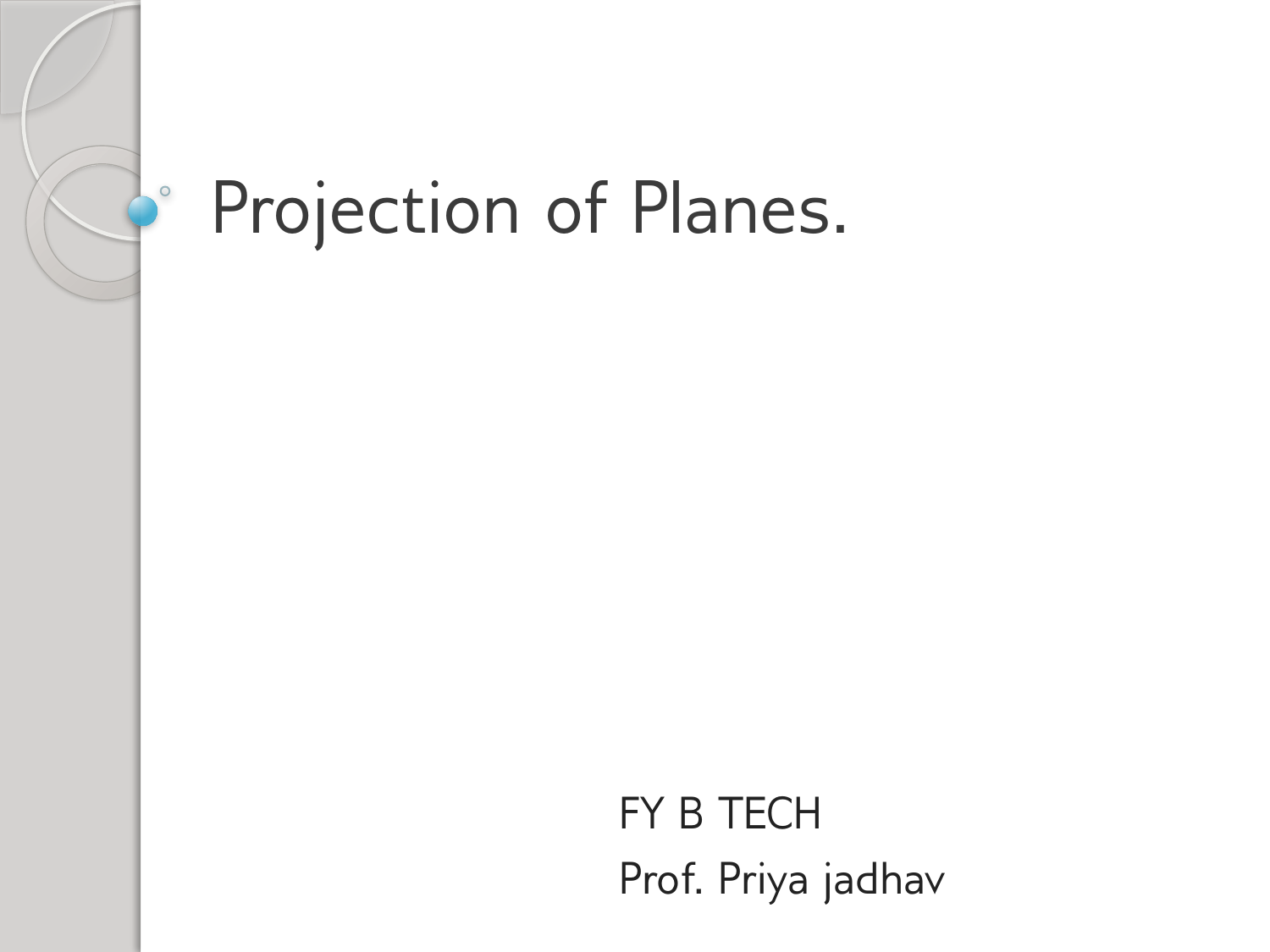

# Projection of Planes.
FY B TECH
Prof. Priya jadhav